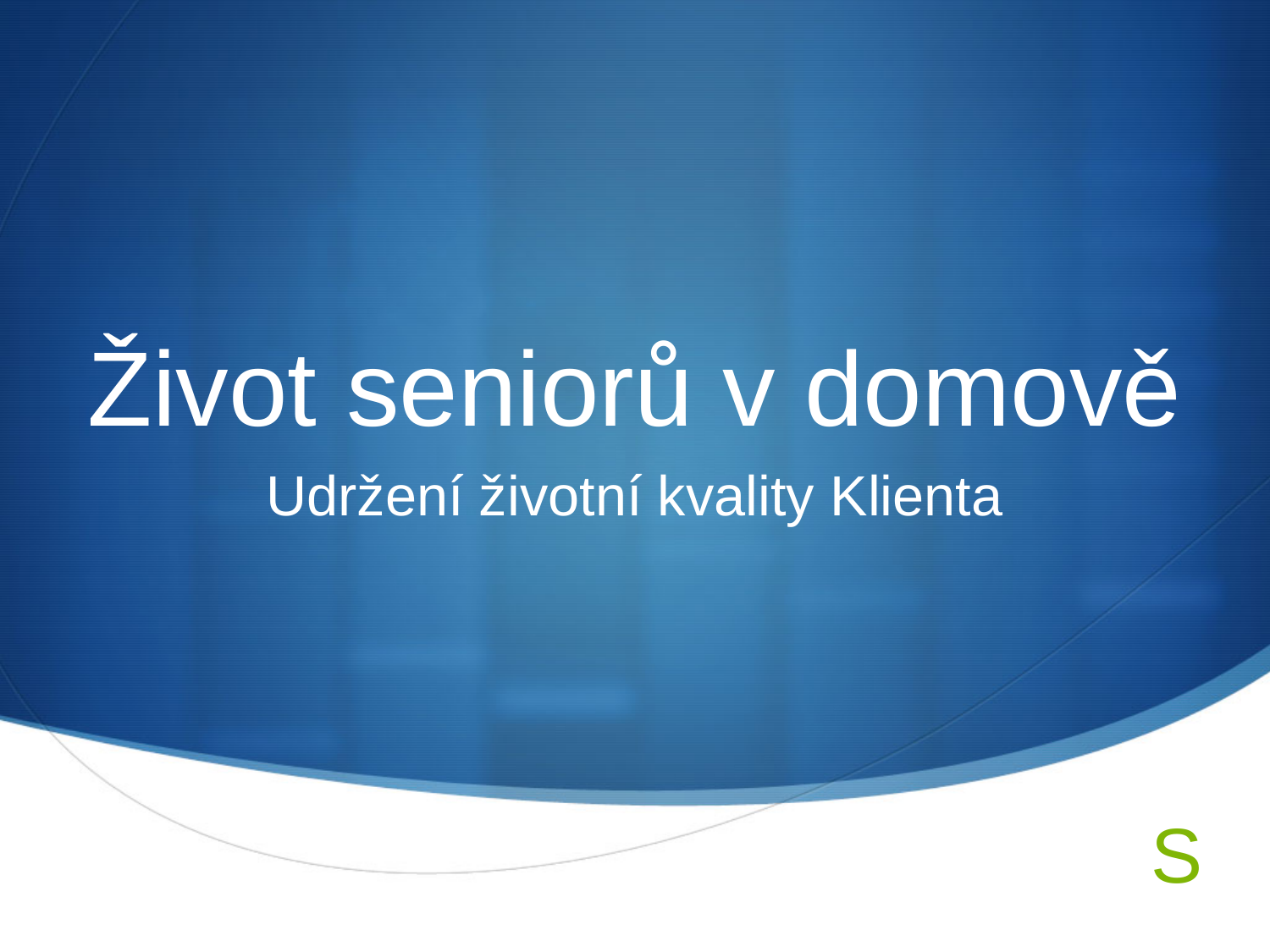

# Život seniorů v domově
 Udržení životní kvality Klienta